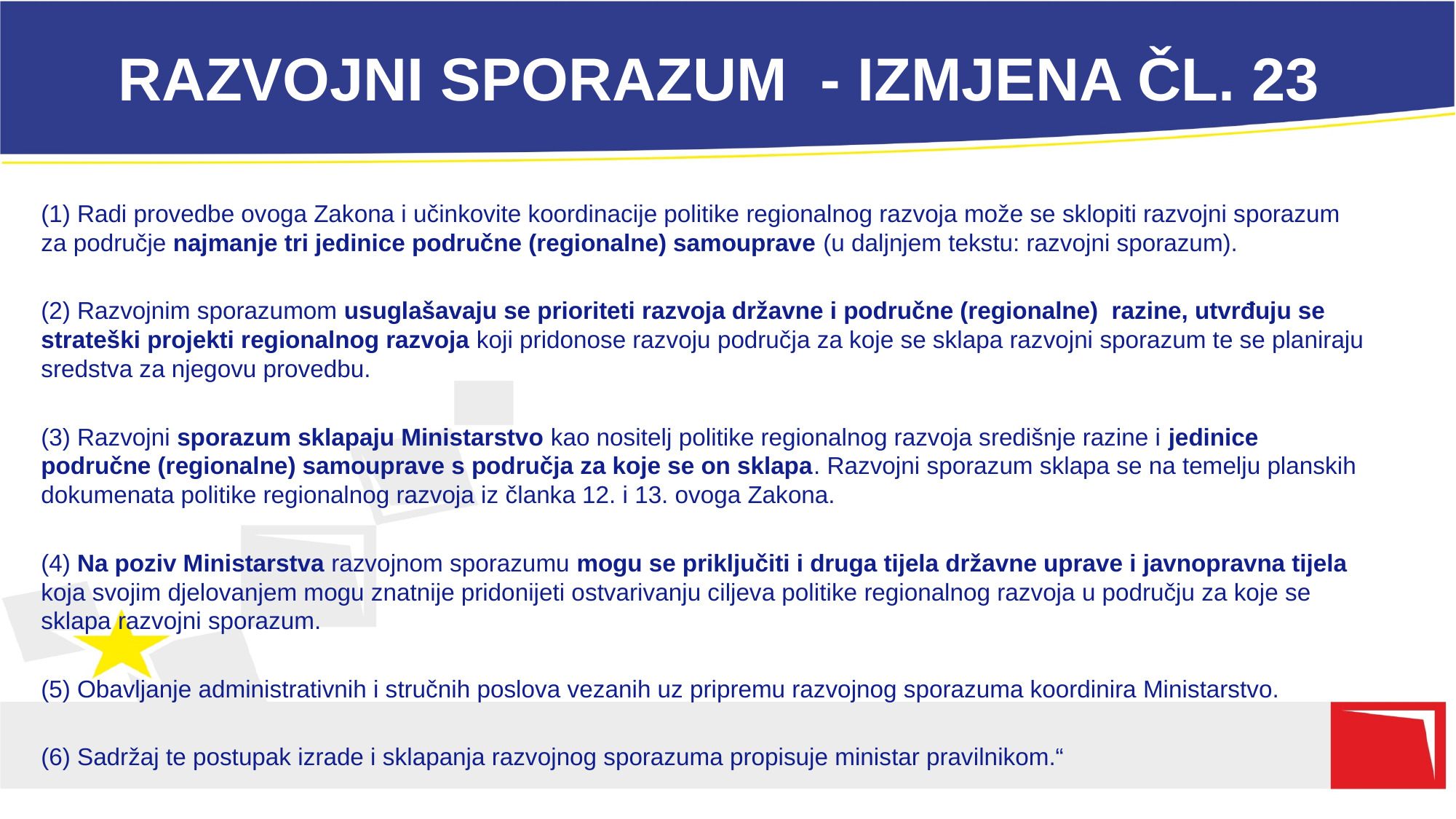

# RAZVOJNI SPORAZUM  - IZMJENA ČL. 23
(1) Radi provedbe ovoga Zakona i učinkovite koordinacije politike regionalnog razvoja može se sklopiti razvojni sporazum za područje najmanje tri jedinice područne (regionalne) samouprave (u daljnjem tekstu: razvojni sporazum).

(2) Razvojnim sporazumom usuglašavaju se prioriteti razvoja državne i područne (regionalne)  razine, utvrđuju se strateški projekti regionalnog razvoja koji pridonose razvoju područja za koje se sklapa razvojni sporazum te se planiraju sredstva za njegovu provedbu.

(3) Razvojni sporazum sklapaju Ministarstvo kao nositelj politike regionalnog razvoja središnje razine i jedinice područne (regionalne) samouprave s područja za koje se on sklapa. Razvojni sporazum sklapa se na temelju planskih dokumenata politike regionalnog razvoja iz članka 12. i 13. ovoga Zakona.

(4) Na poziv Ministarstva razvojnom sporazumu mogu se priključiti i druga tijela državne uprave i javnopravna tijela koja svojim djelovanjem mogu znatnije pridonijeti ostvarivanju ciljeva politike regionalnog razvoja u području za koje se sklapa razvojni sporazum.

(5) Obavljanje administrativnih i stručnih poslova vezanih uz pripremu razvojnog sporazuma koordinira Ministarstvo.

(6) Sadržaj te postupak izrade i sklapanja razvojnog sporazuma propisuje ministar pravilnikom.“